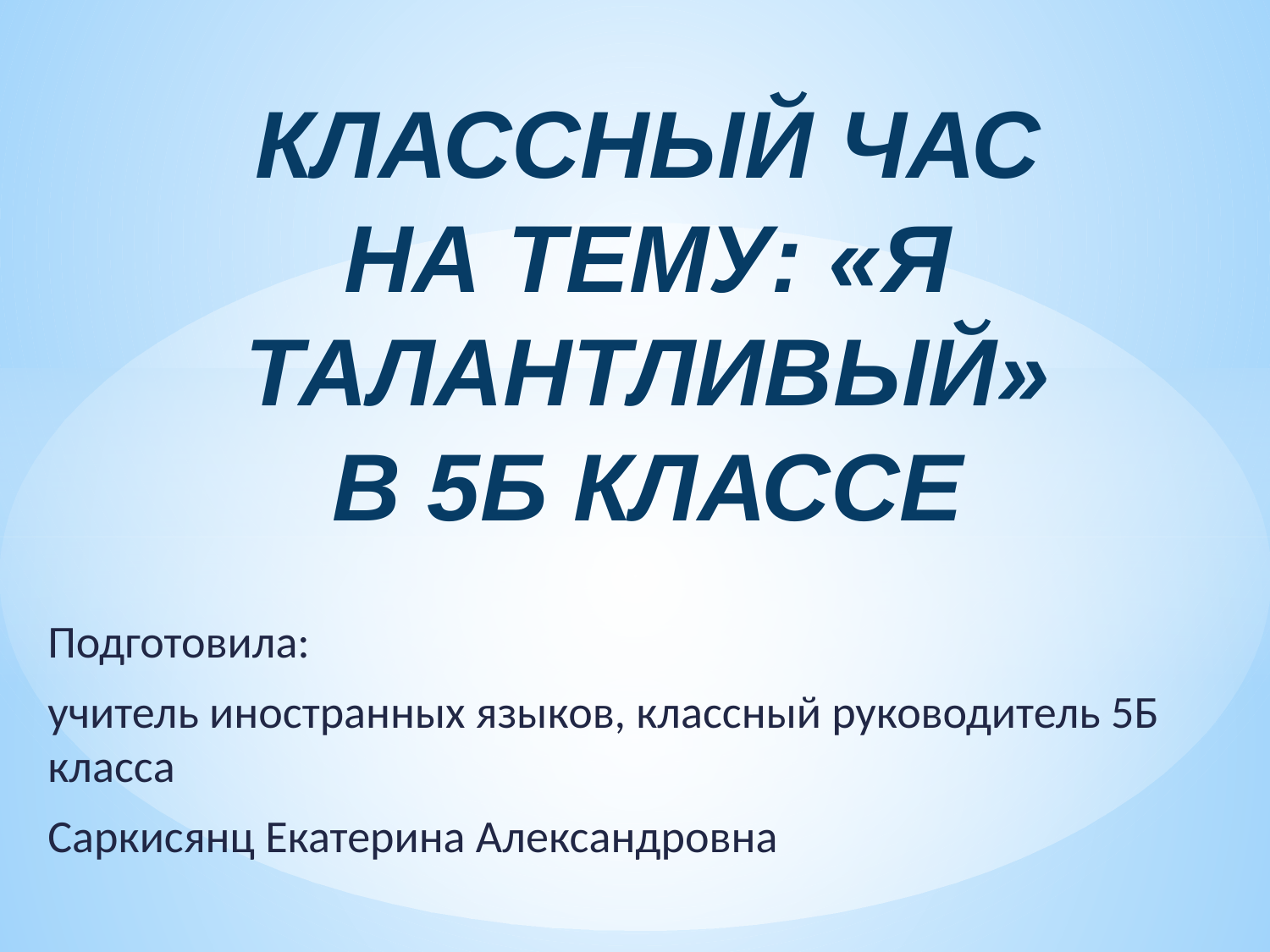

# КЛАССНЫЙ ЧАС НА ТЕМУ: «Я ТАЛАНТЛИВЫЙ» В 5Б КЛАССЕ
Подготовила:
учитель иностранных языков, классный руководитель 5Б класса
Саркисянц Екатерина Александровна